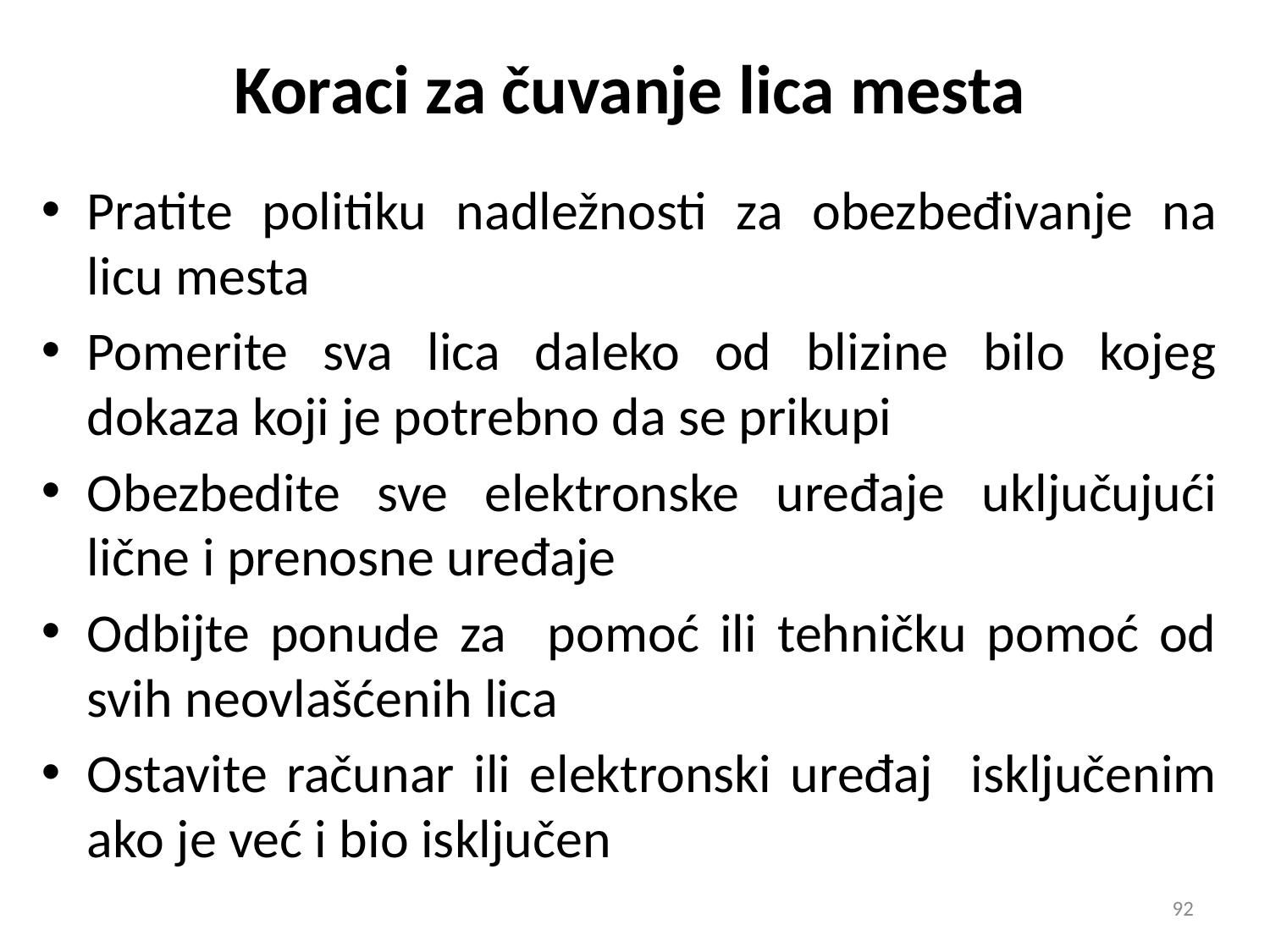

# Koraci za čuvanje lica mesta
Pratite politiku nadležnosti za obezbeđivanje na licu mesta
Pomerite sva lica daleko od blizine bilo kojeg dokaza koji je potrebno da se prikupi
Obezbedite sve elektronske uređaje uključujući lične i prenosne uređaje
Odbijte ponude za  pomoć ili tehničku pomoć od svih neovlašćenih lica
Ostavite računar ili elektronski uređaj  isključenim ako je već i bio isključen
92